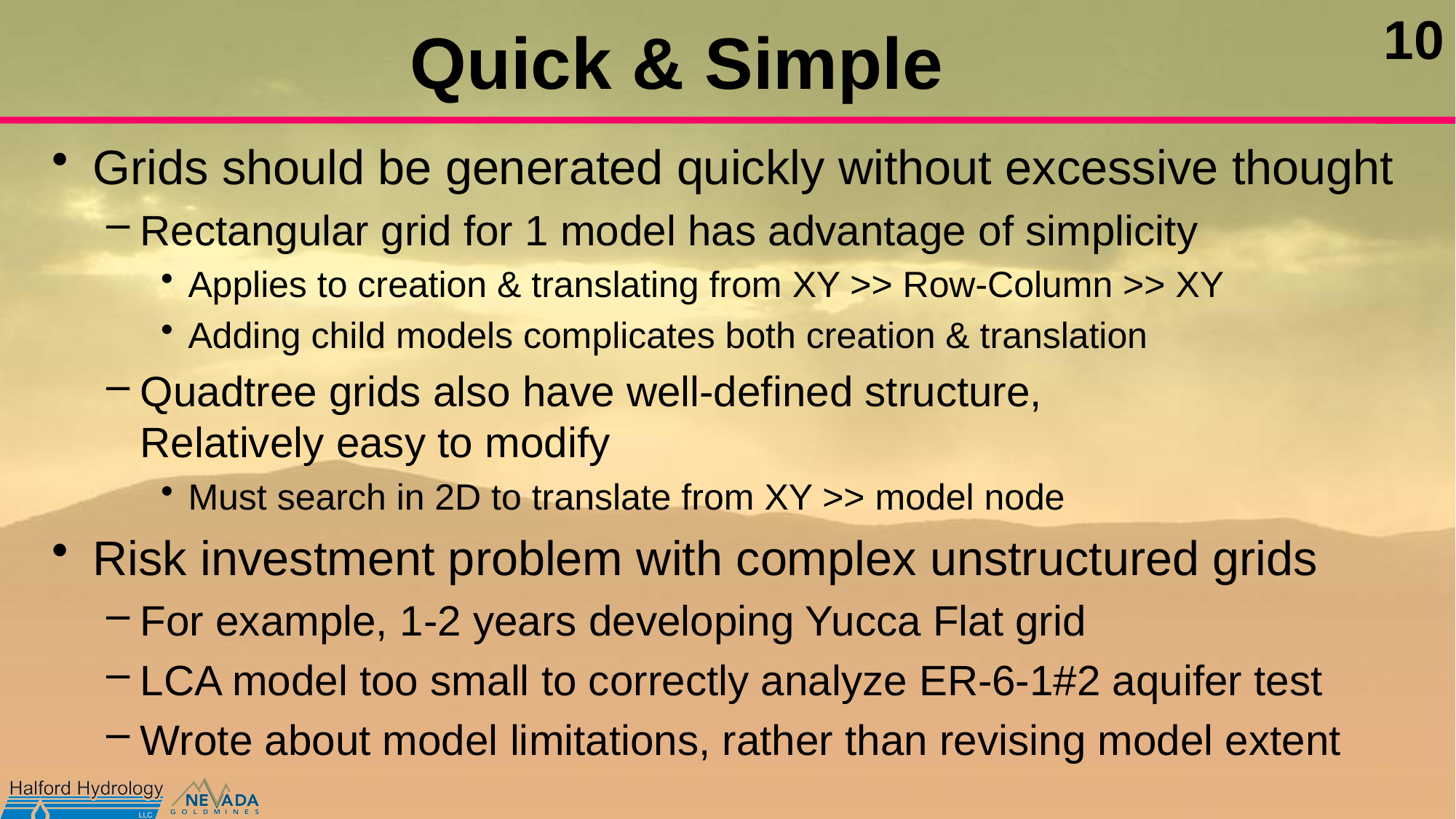

# Quick & Simple
Grids should be generated quickly without excessive thought
Rectangular grid for 1 model has advantage of simplicity
Applies to creation & translating from XY >> Row-Column >> XY
Adding child models complicates both creation & translation
Quadtree grids also have well-defined structure,
Relatively easy to modify
Must search in 2D to translate from XY >> model node
Risk investment problem with complex unstructured grids
For example, 1-2 years developing Yucca Flat grid
LCA model too small to correctly analyze ER-6-1#2 aquifer test
Wrote about model limitations, rather than revising model extent